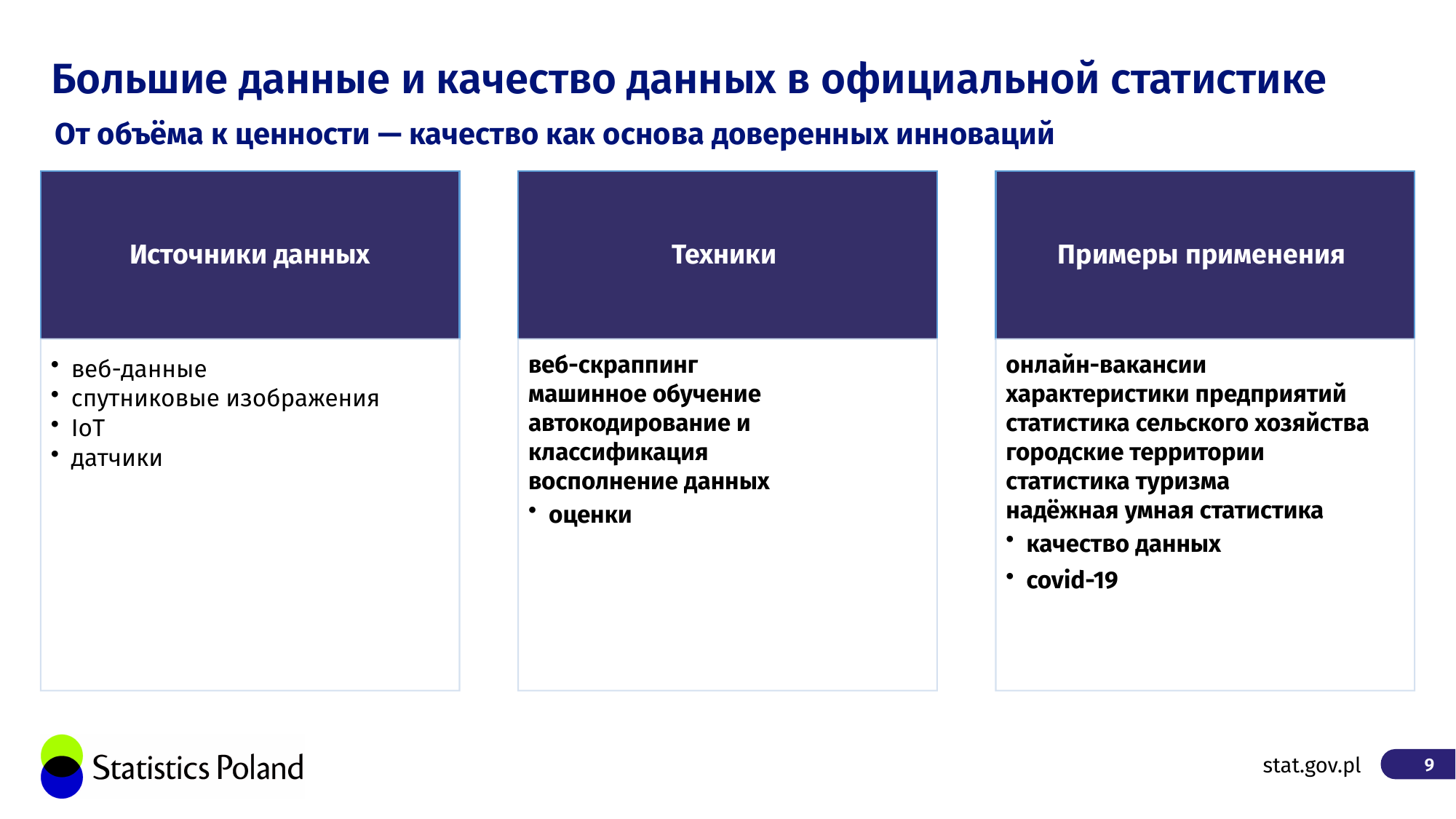

# Большие данные и качество данных в официальной статистике
От объёма к ценности — качество как основа доверенных инноваций
Источники данных
веб-данные
спутниковые изображения
IoT
датчики
Техники
веб-скраппинг
машинное обучение
автокодирование и классификация
восполнение данных
оценки
Примеры применения
онлайн-вакансии
характеристики предприятий
статистика сельского хозяйства
городские территории
статистика туризма
надёжная умная статистика
качество данных
covid-19
stat.gov.pl